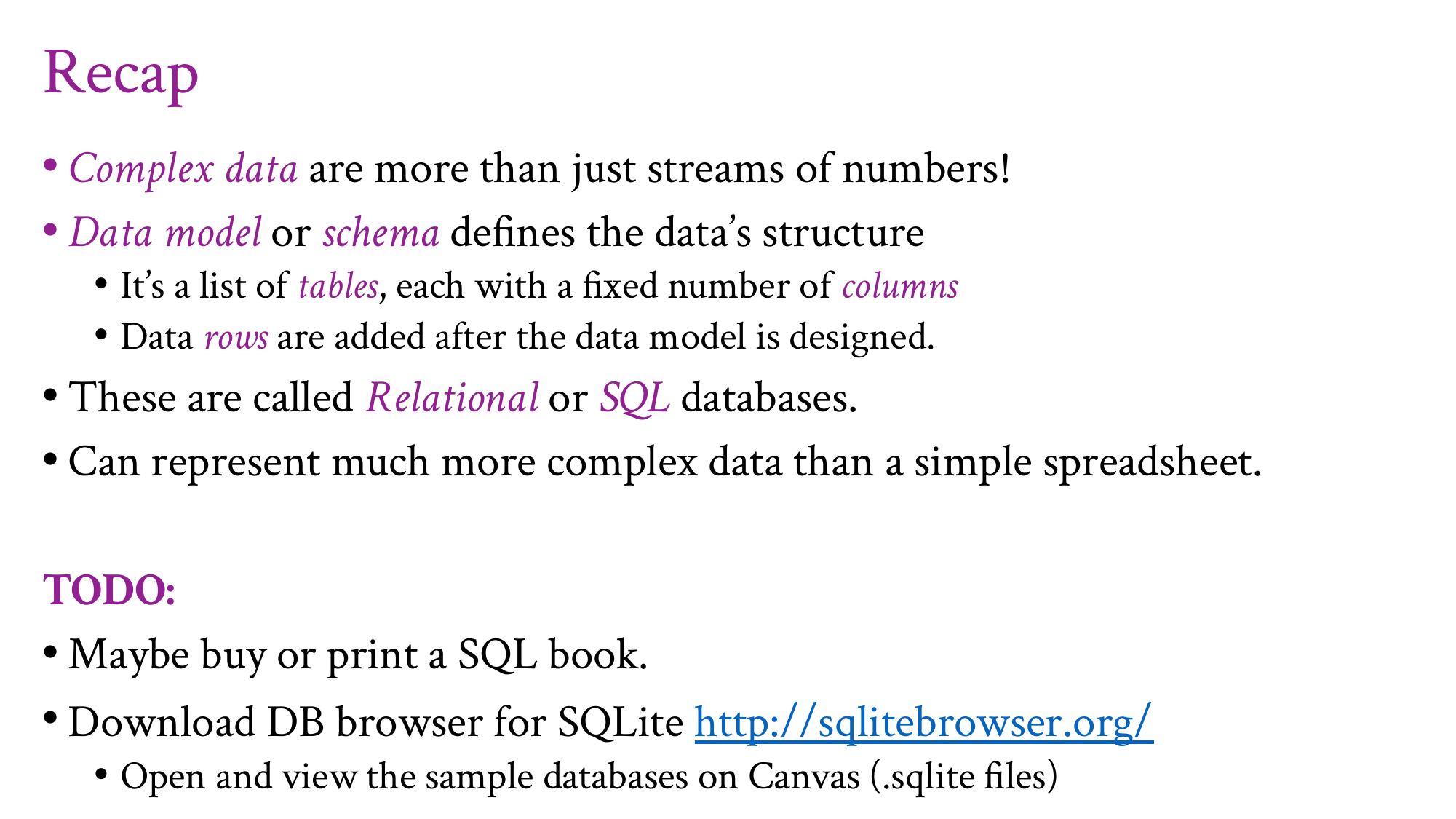

# Recap
Complex data are more than just streams of numbers!
Data model or schema defines the data’s structure
It’s a list of tables, each with a fixed number of columns
Data rows are added after the data model is designed.
These are called Relational or SQL databases.
Can represent much more complex data than a simple spreadsheet.

TODO:
Maybe buy or print a SQL book.
Download DB browser for SQLite http://sqlitebrowser.org/
Open and view the sample databases on Canvas (.sqlite files)